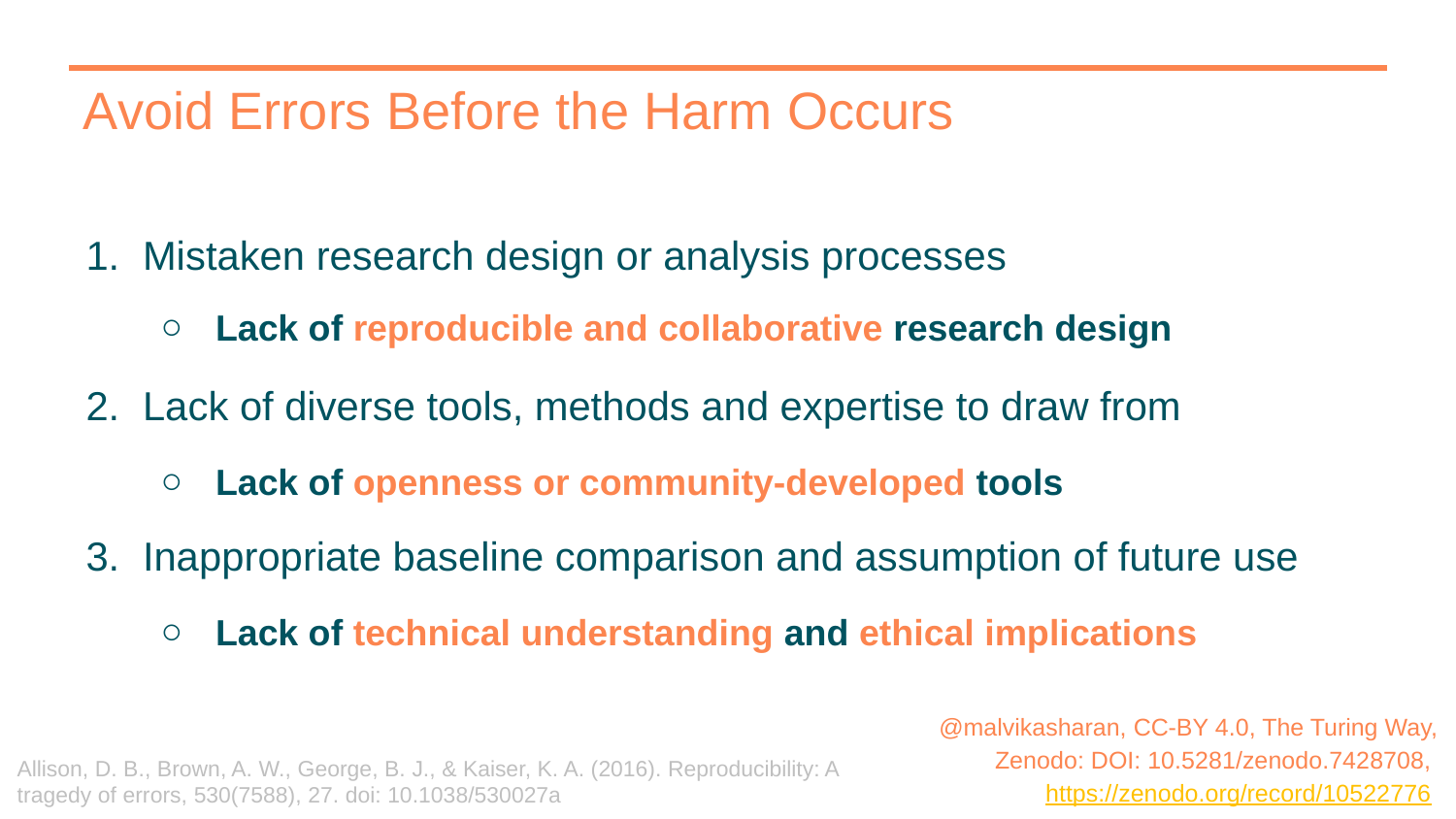

Avoid Errors Before the Harm Occurs
Mistaken research design or analysis processes
Lack of reproducible and collaborative research design
Lack of diverse tools, methods and expertise to draw from
Lack of openness or community-developed tools
Inappropriate baseline comparison and assumption of future use
Lack of technical understanding and ethical implications
Allison, D. B., Brown, A. W., George, B. J., & Kaiser, K. A. (2016). Reproducibility: A tragedy of errors, 530(7588), 27. doi: 10.1038/530027a
@malvikasharan, CC-BY 4.0, The Turing Way, Zenodo: DOI: 10.5281/zenodo.7428708, https://zenodo.org/record/10522776